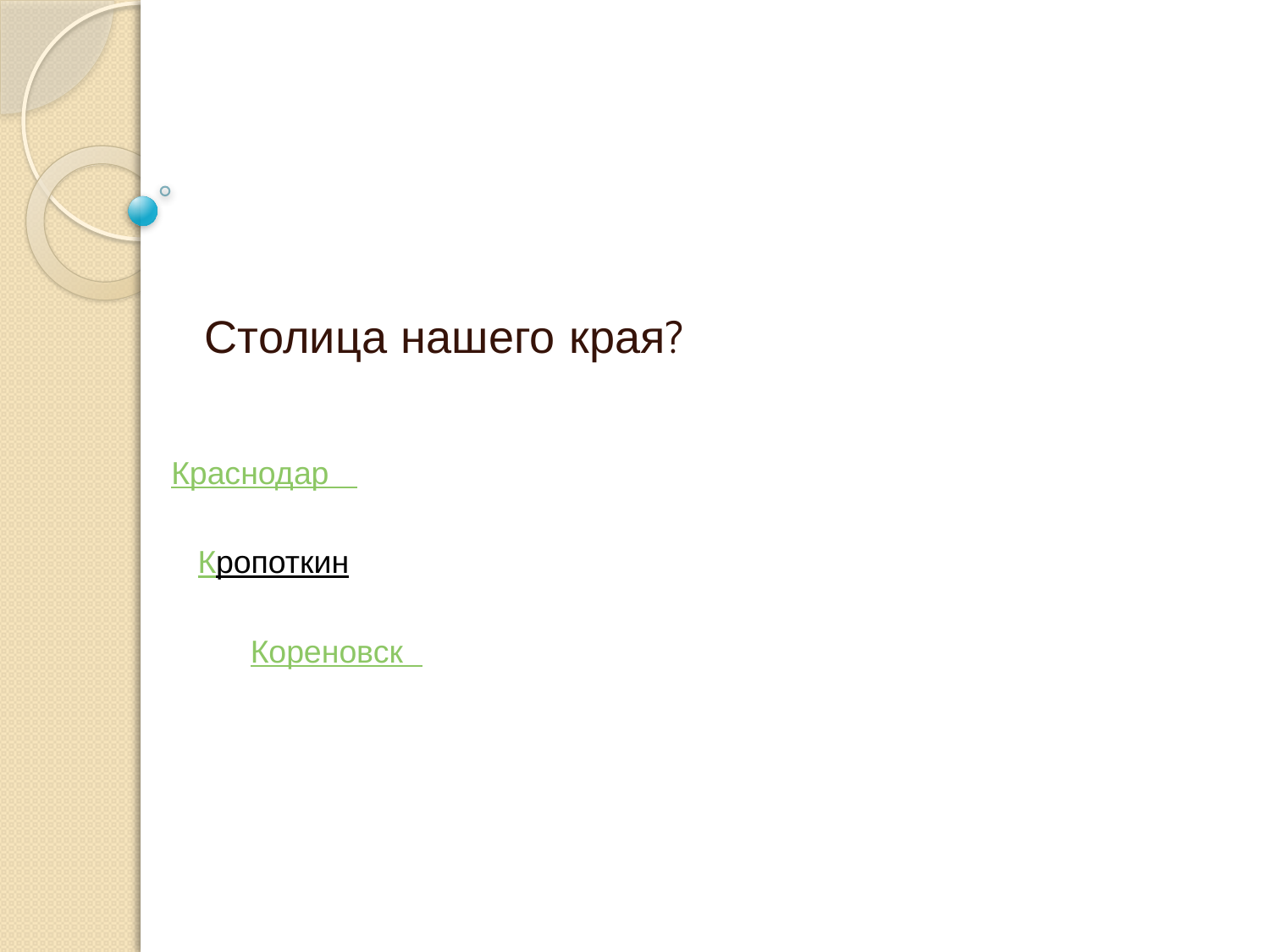

#
Столица нашего края?
Краснодар
Кропоткин
Кореновск